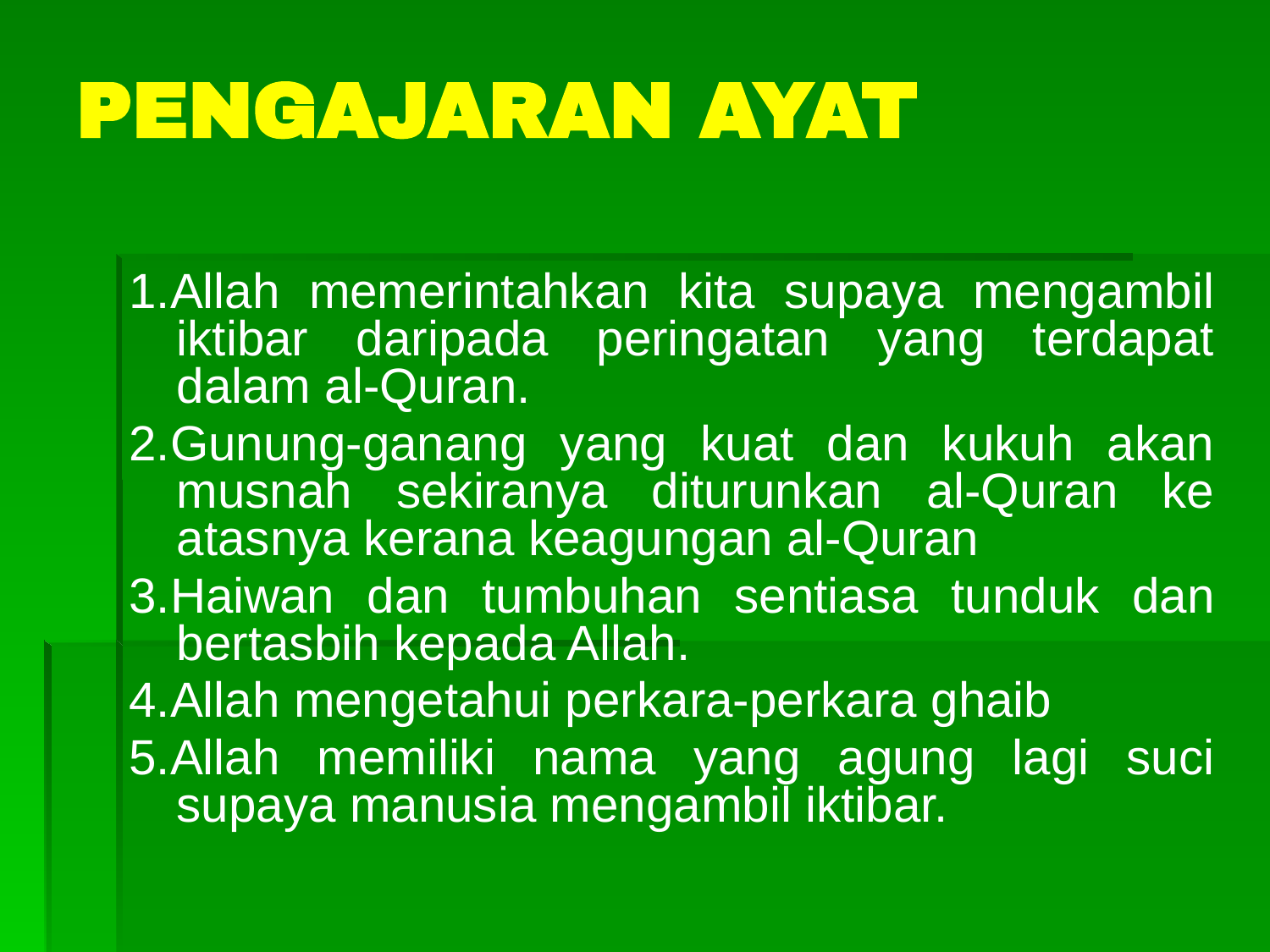

# PENGAJARAN AYAT
1.Allah memerintahkan kita supaya mengambil iktibar daripada peringatan yang terdapat dalam al-Quran.
2.Gunung-ganang yang kuat dan kukuh akan musnah sekiranya diturunkan al-Quran ke atasnya kerana keagungan al-Quran
3.Haiwan dan tumbuhan sentiasa tunduk dan bertasbih kepada Allah.
4.Allah mengetahui perkara-perkara ghaib
5.Allah memiliki nama yang agung lagi suci supaya manusia mengambil iktibar.